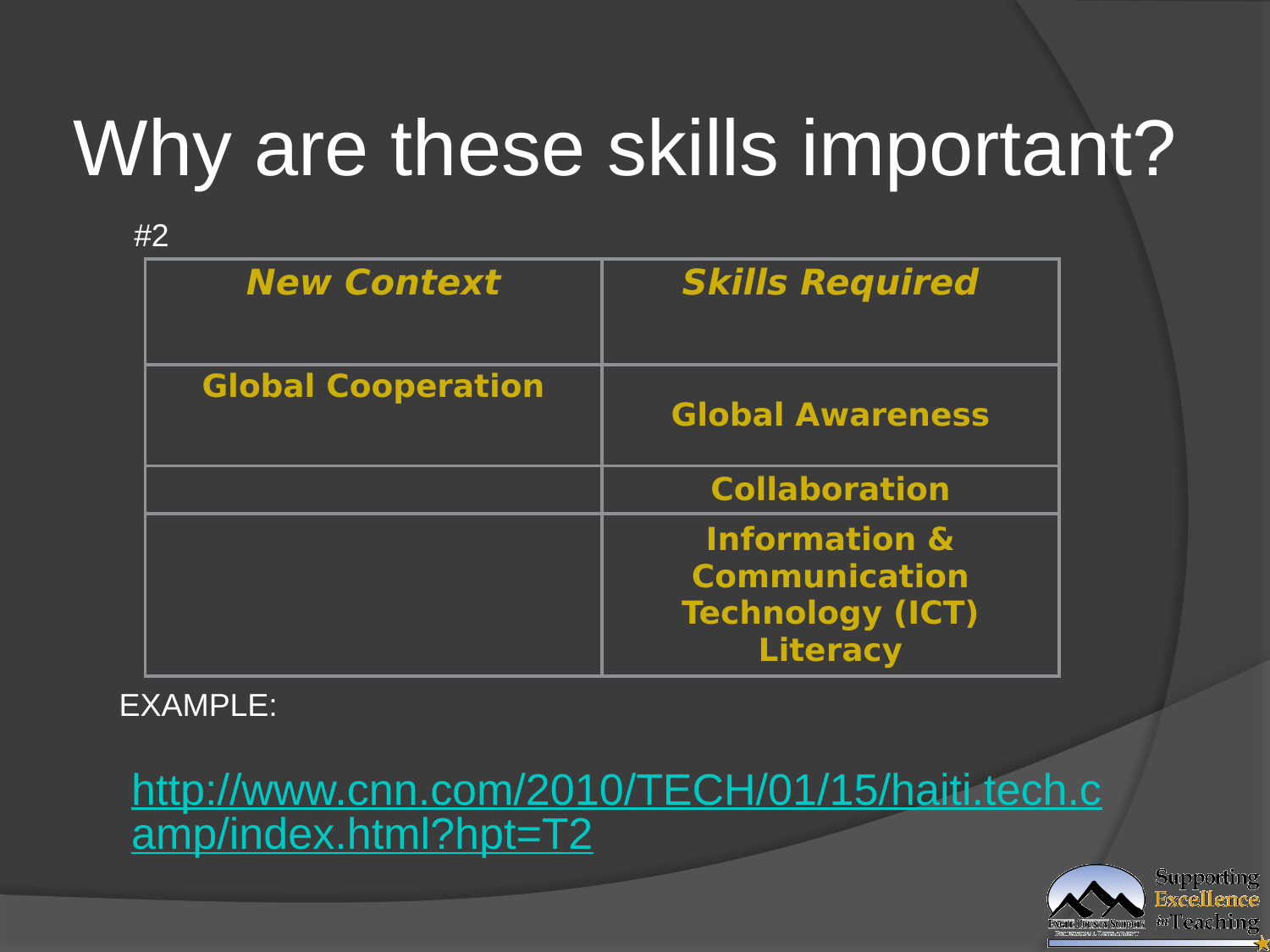

# Why are these skills important?
#2
| New Context | Skills Required |
| --- | --- |
| Global Cooperation | Global Awareness |
|  | Collaboration |
|  | Information & Communication Technology (ICT) Literacy |
EXAMPLE:
http://www.cnn.com/2010/TECH/01/15/haiti.tech.camp/index.html?hpt=T2